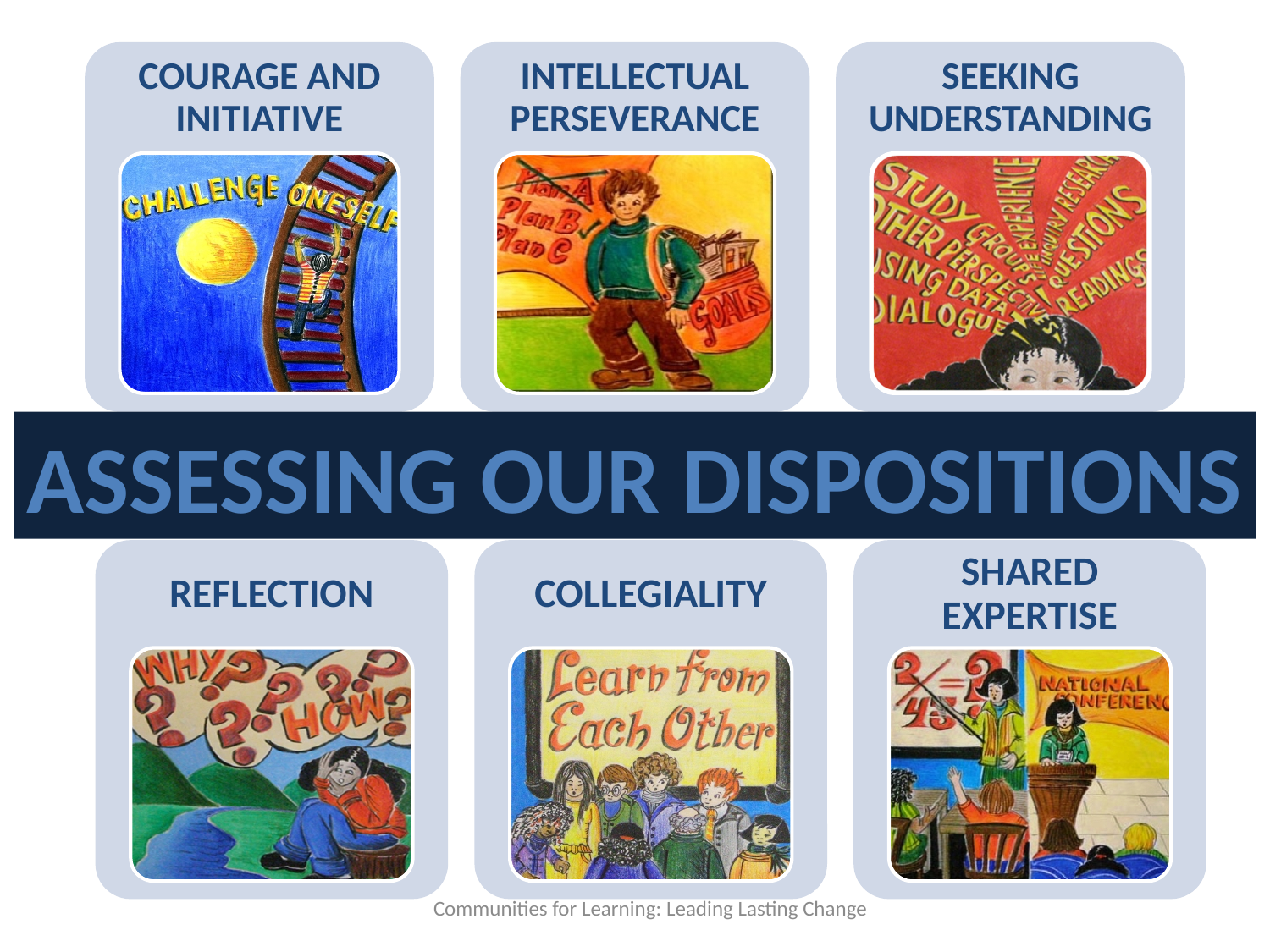

COURAGE AND INITIATIVE

INTELLECTUAL PERSEVERANCE

SEEKING UNDERSTANDING

ASSESSING OUR DISPOSITIONS
REFLECTION

COLLEGIALITY

SHARED EXPERTISE

Communities for Learning: Leading Lasting Change